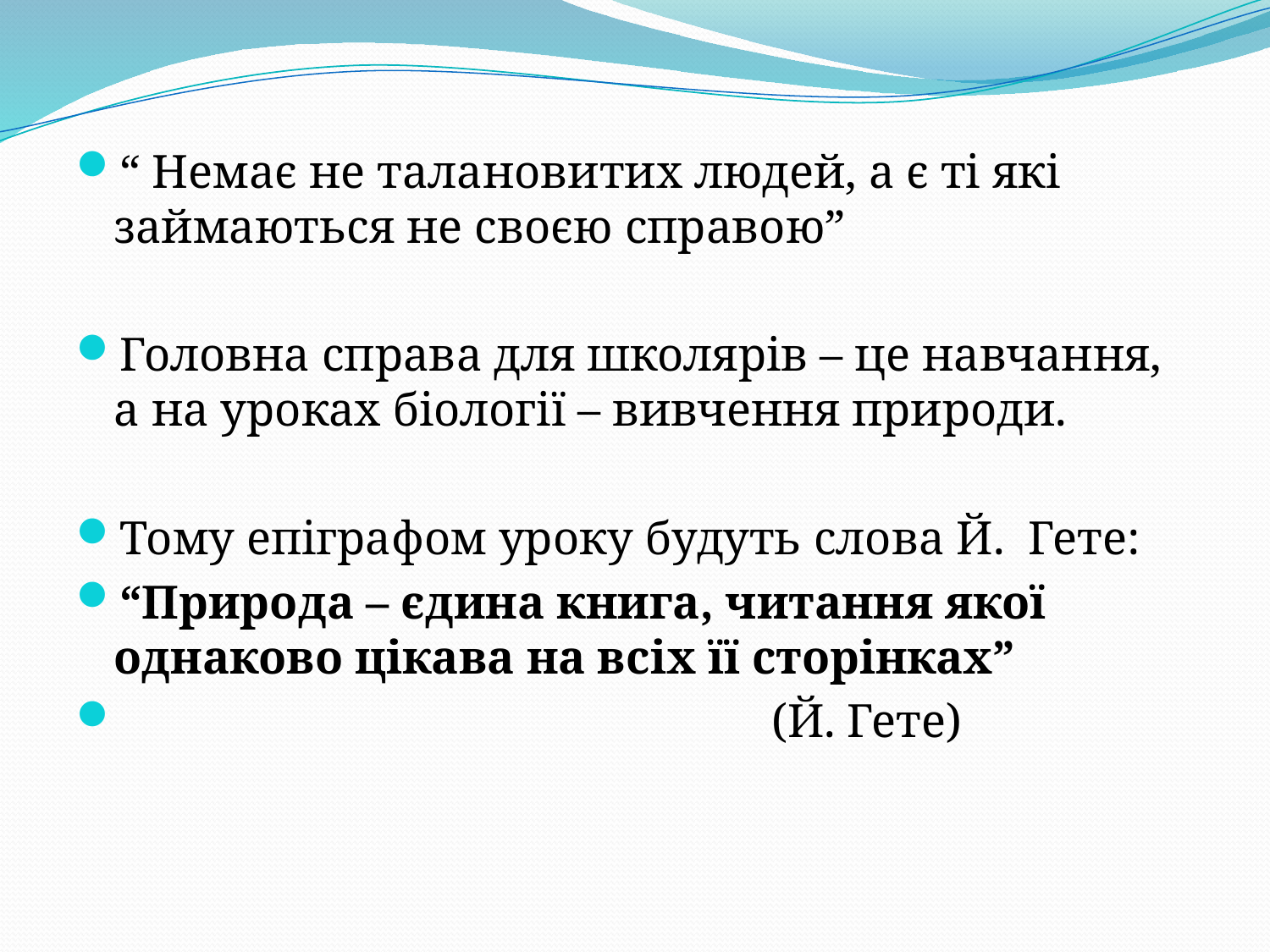

#
“ Немає не талановитих людей, а є ті які займаються не своєю справою”

Головна справа для школярів – це навчання, а на уроках біології – вивчення природи.

Тому епіграфом уроку будуть слова Й.  Гете:
“Природа – єдина книга, читання якої однаково цікава на всіх її сторінках”
                                                       (Й. Гете)